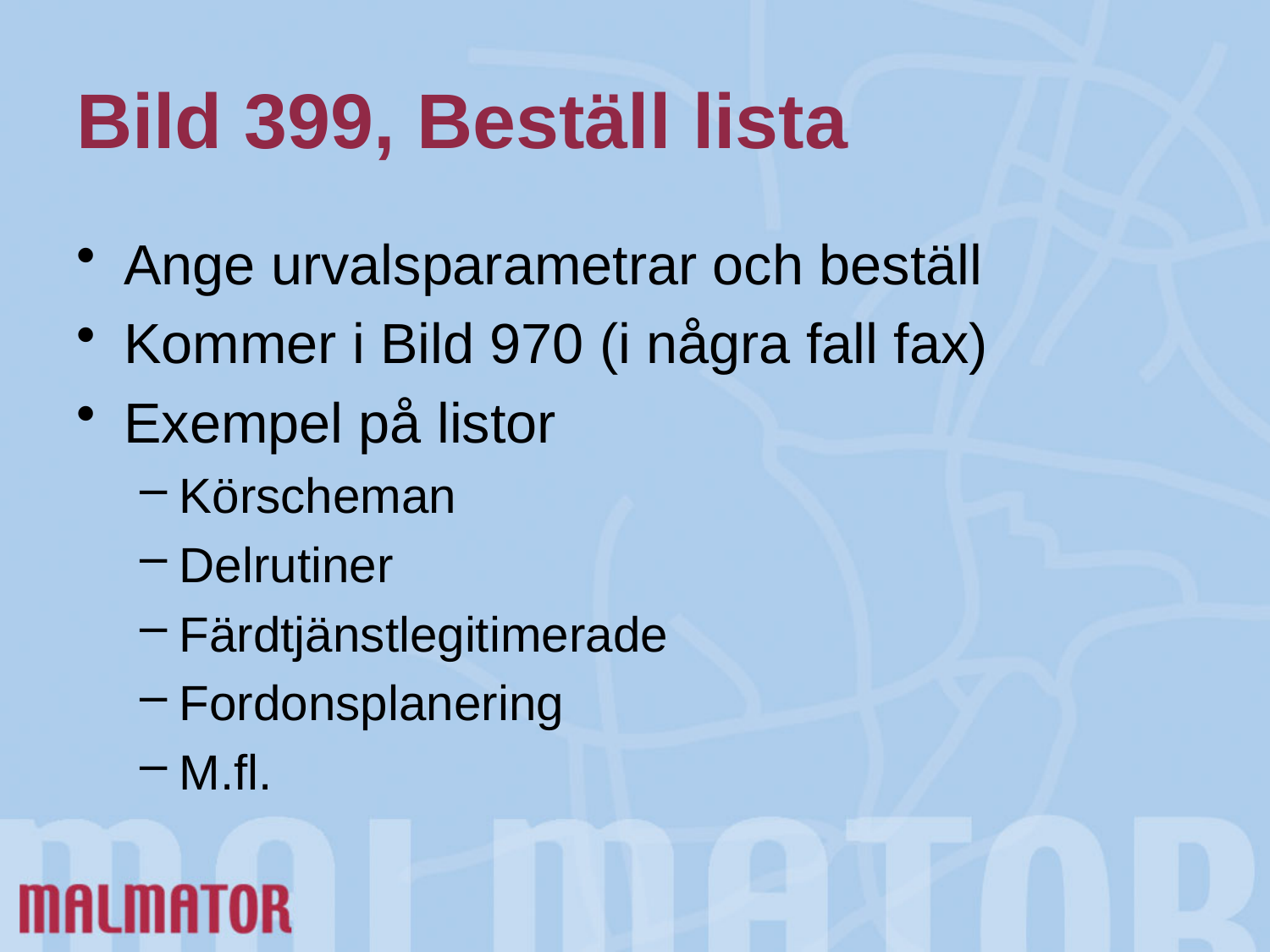

# Bild 399, Beställ lista
Ange urvalsparametrar och beställ
Kommer i Bild 970 (i några fall fax)
Exempel på listor
Körscheman
Delrutiner
Färdtjänstlegitimerade
Fordonsplanering
M.fl.